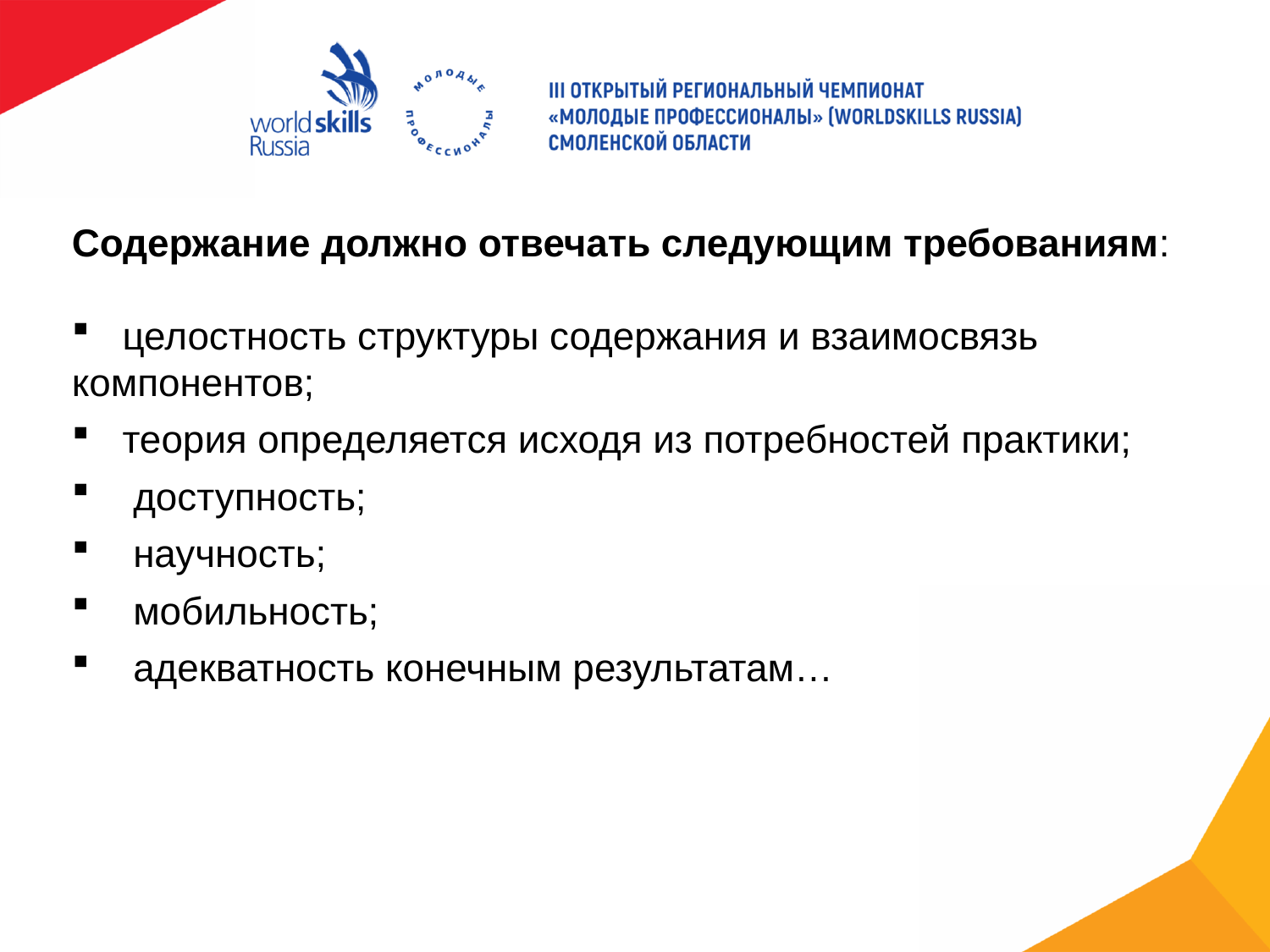

Содержание должно отвечать следующим требованиям:

   целостность структуры содержания и взаимосвязь компонентов;
   теория определяется исходя из потребностей практики;
    доступность;
    научность;
    мобильность;
    адекватность конечным результатам…